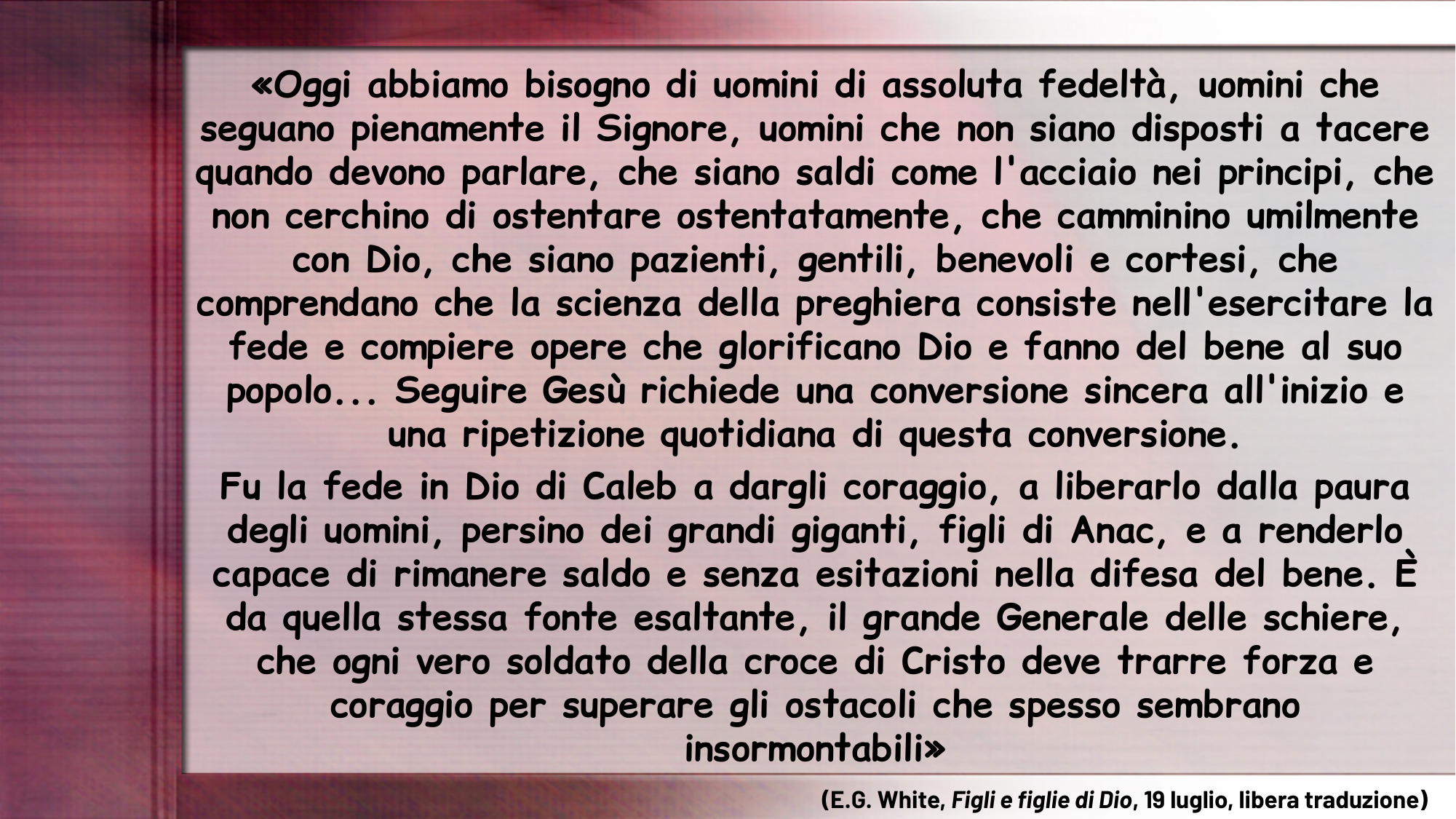

«Oggi abbiamo bisogno di uomini di assoluta fedeltà, uomini che seguano pienamente il Signore, uomini che non siano disposti a tacere quando devono parlare, che siano saldi come l'acciaio nei principi, che non cerchino di ostentare ostentatamente, che camminino umilmente con Dio, che siano pazienti, gentili, benevoli e cortesi, che comprendano che la scienza della preghiera consiste nell'esercitare la fede e compiere opere che glorificano Dio e fanno del bene al suo popolo... Seguire Gesù richiede una conversione sincera all'inizio e una ripetizione quotidiana di questa conversione.
Fu la fede in Dio di Caleb a dargli coraggio, a liberarlo dalla paura degli uomini, persino dei grandi giganti, figli di Anac, e a renderlo capace di rimanere saldo e senza esitazioni nella difesa del bene. È da quella stessa fonte esaltante, il grande Generale delle schiere, che ogni vero soldato della croce di Cristo deve trarre forza e coraggio per superare gli ostacoli che spesso sembrano insormontabili»
(E.G. White, Figli e figlie di Dio, 19 luglio, libera traduzione)